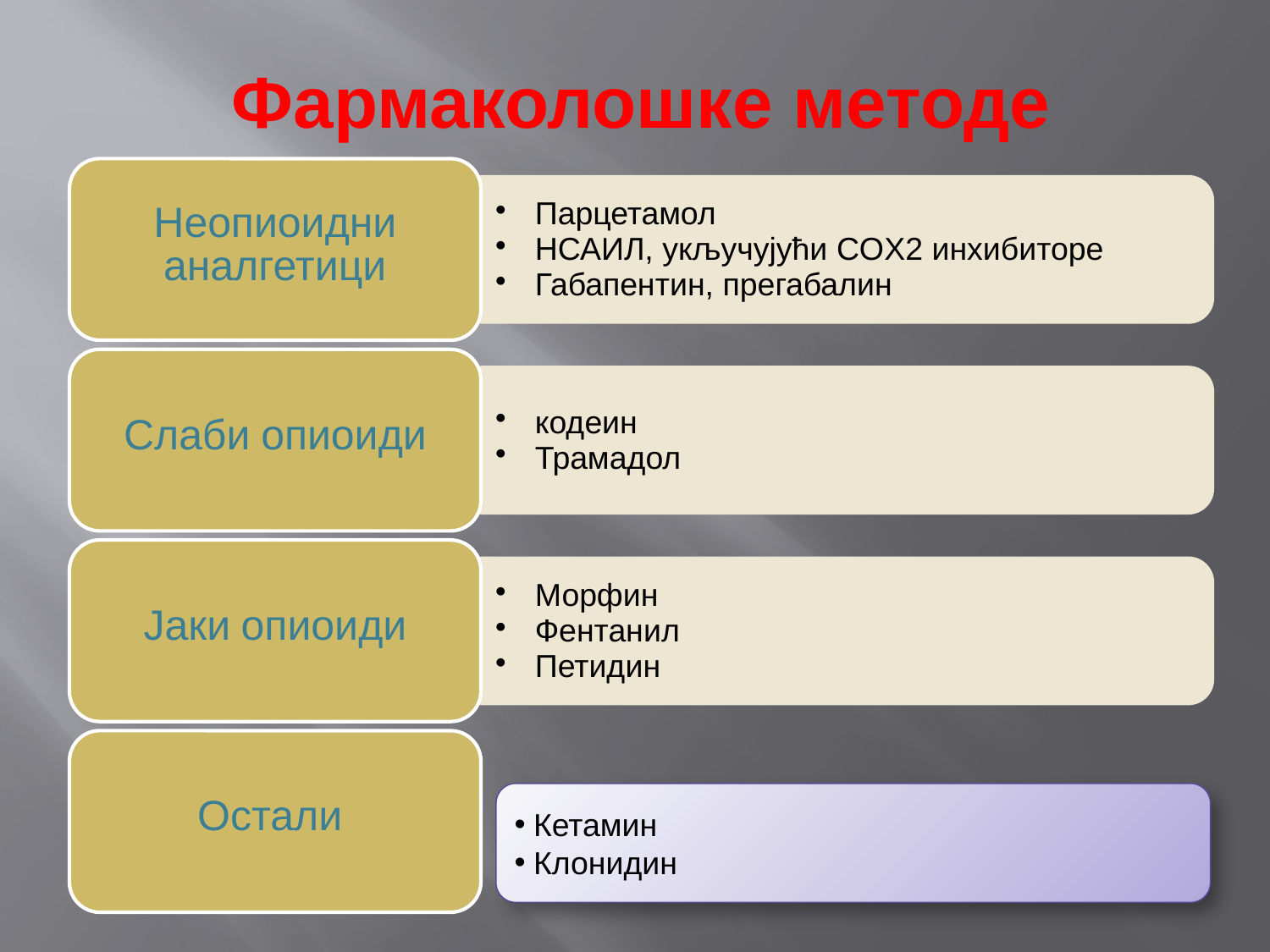

# Фармаколошке методе
Неопиоидни
аналгетици
Парцетамол
Слаби опиоиди
кодеин
Јаки опиоиди
НСАИЛ, укључујући COX2 инхибиторе
Габапентин, прегабалин
Трамадол
Остали
Петидин
Морфин
Фентанил
 Кетамин
 Клонидин